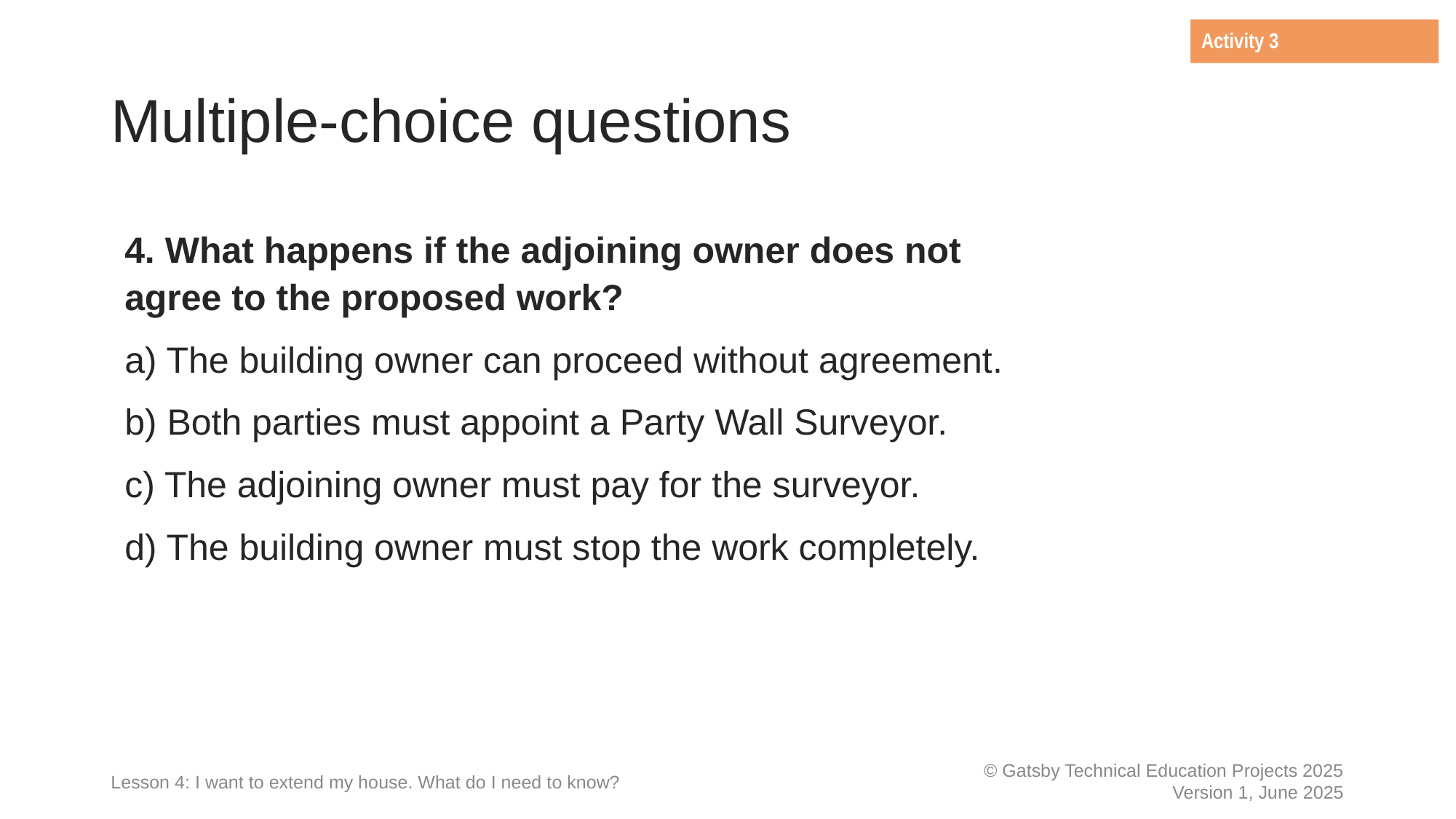

Activity 3
# Multiple-choice questions
4. What happens if the adjoining owner does not agree to the proposed work?
a) The building owner can proceed without agreement.
b) Both parties must appoint a Party Wall Surveyor.
c) The adjoining owner must pay for the surveyor.
d) The building owner must stop the work completely.

Lesson 4: I want to extend my house. What do I need to know?